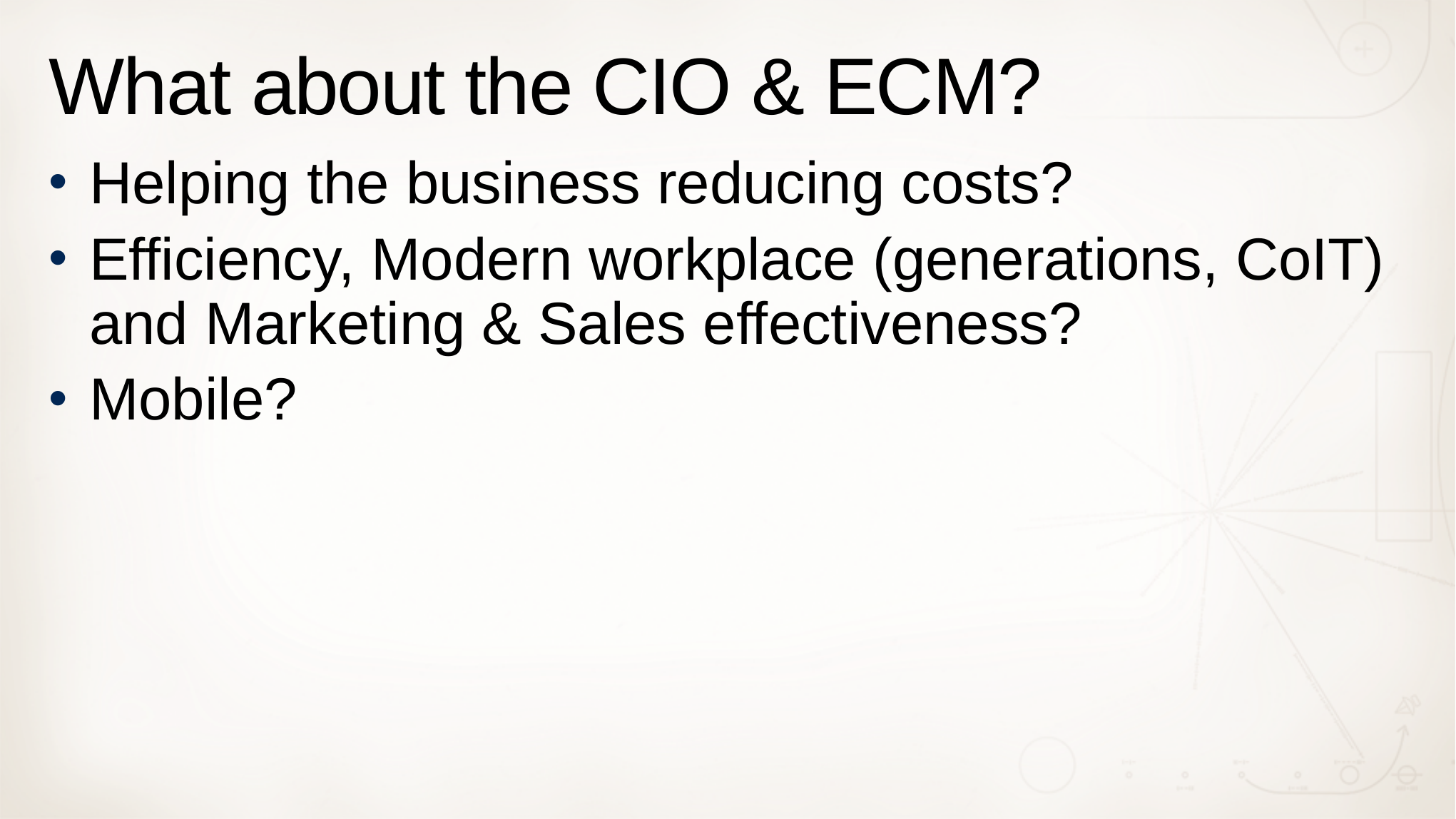

# What about the CIO & ECM?
Helping the business reducing costs?
Efficiency, Modern workplace (generations, CoIT) and Marketing & Sales effectiveness?
Mobile?